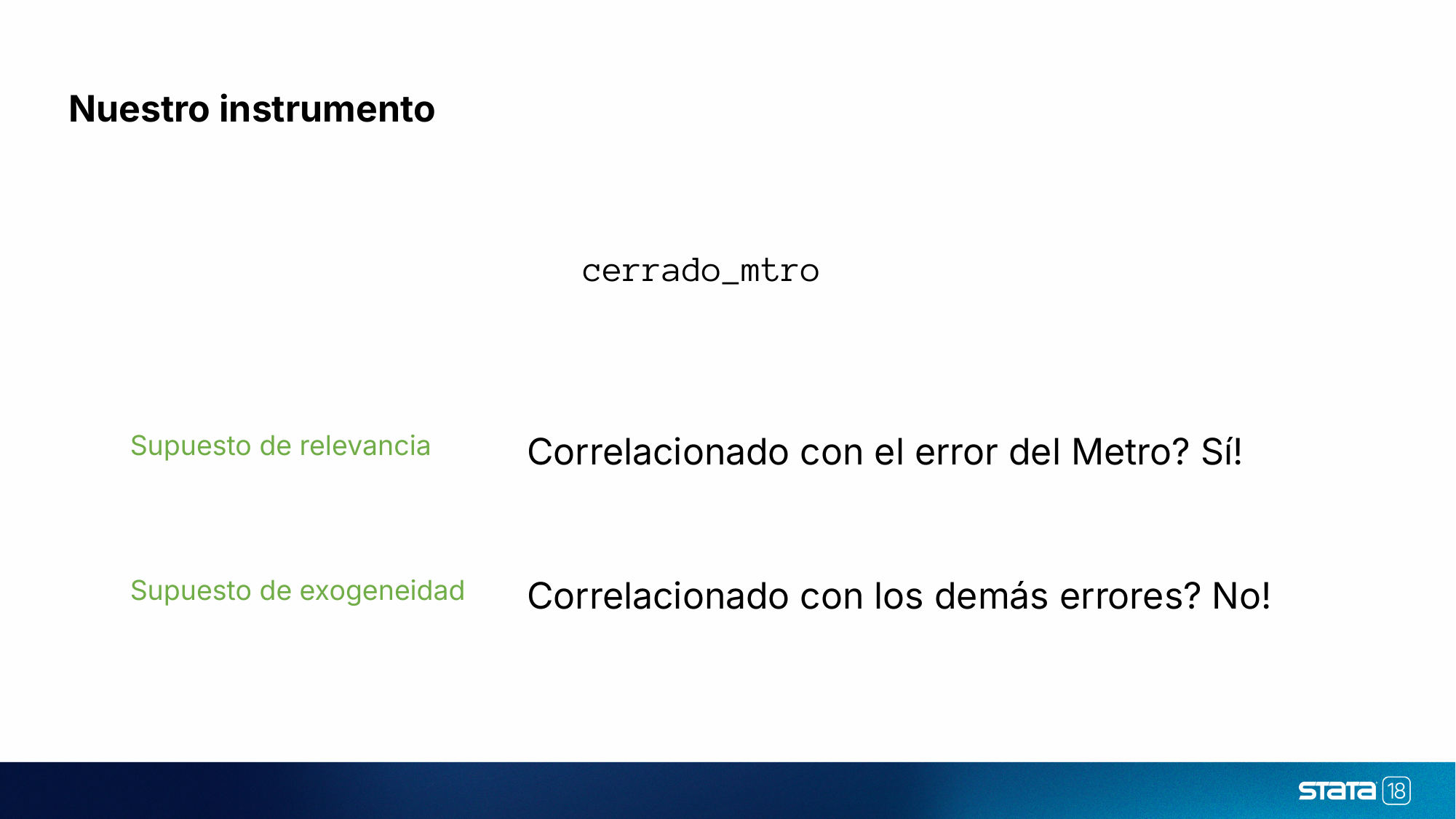

Nuestro instrumento
cerrado_mtro
Correlacionado con el error del Metro? Sí!
Supuesto de relevancia
Correlacionado con los demás errores? No!
Supuesto de exogeneidad